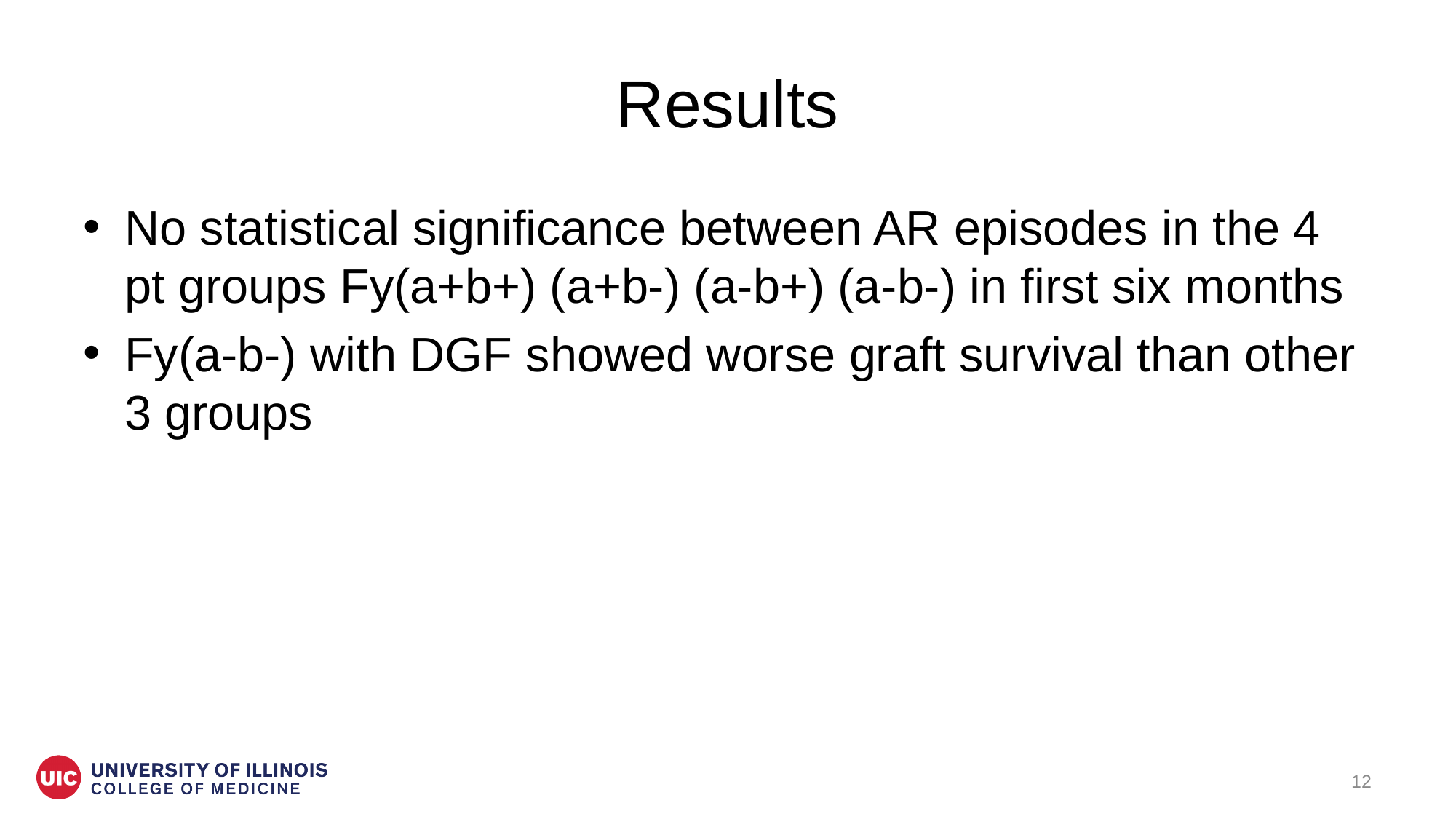

# Results
No statistical significance between AR episodes in the 4 pt groups Fy(a+b+) (a+b-) (a-b+) (a-b-) in first six months
Fy(a-b-) with DGF showed worse graft survival than other 3 groups
12